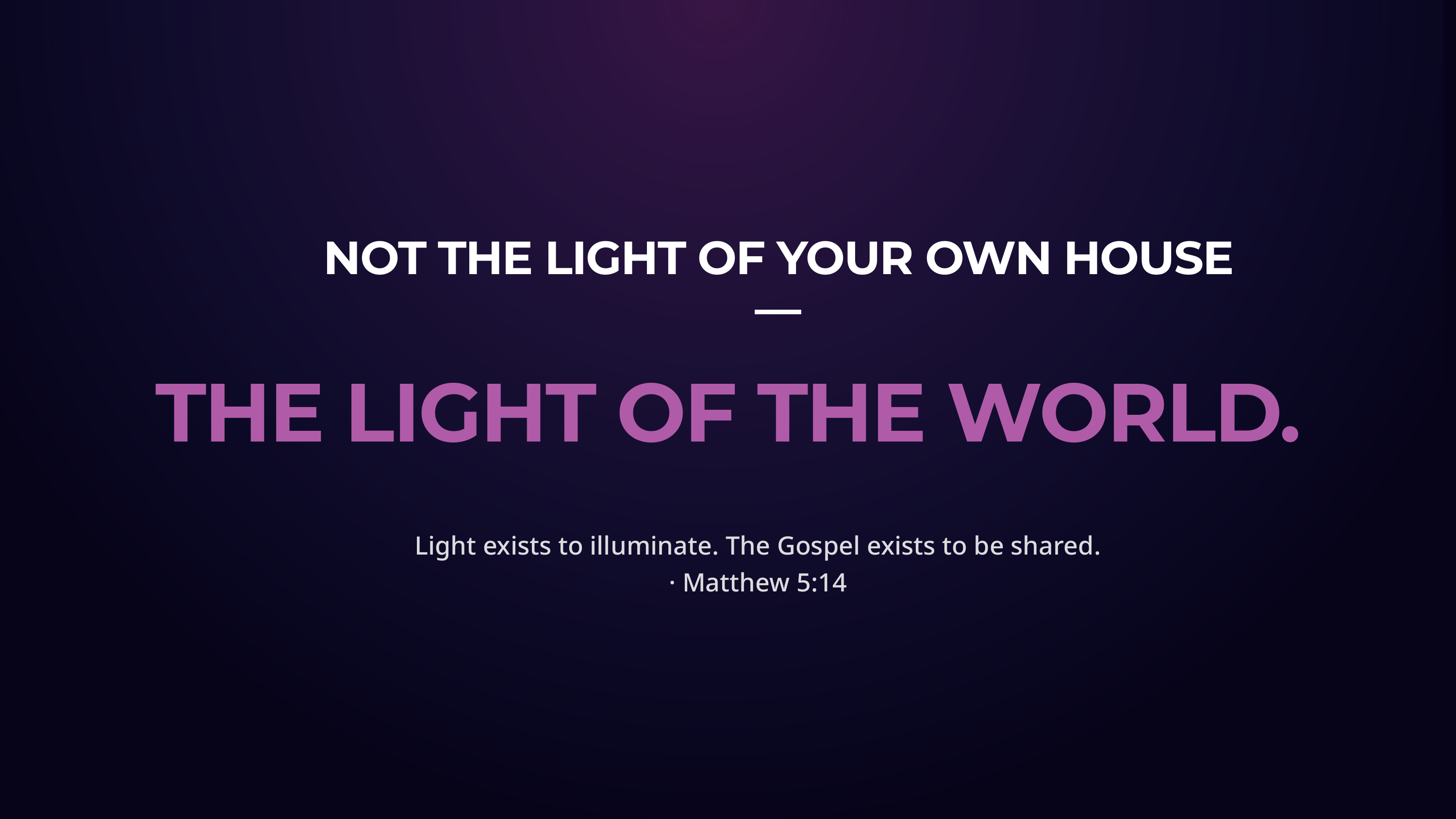

NOT THE LIGHT OF YOUR OWN HOUSE —
THE LIGHT OF THE WORLD.
Light exists to illuminate. The Gospel exists to be shared.
· Matthew 5:14